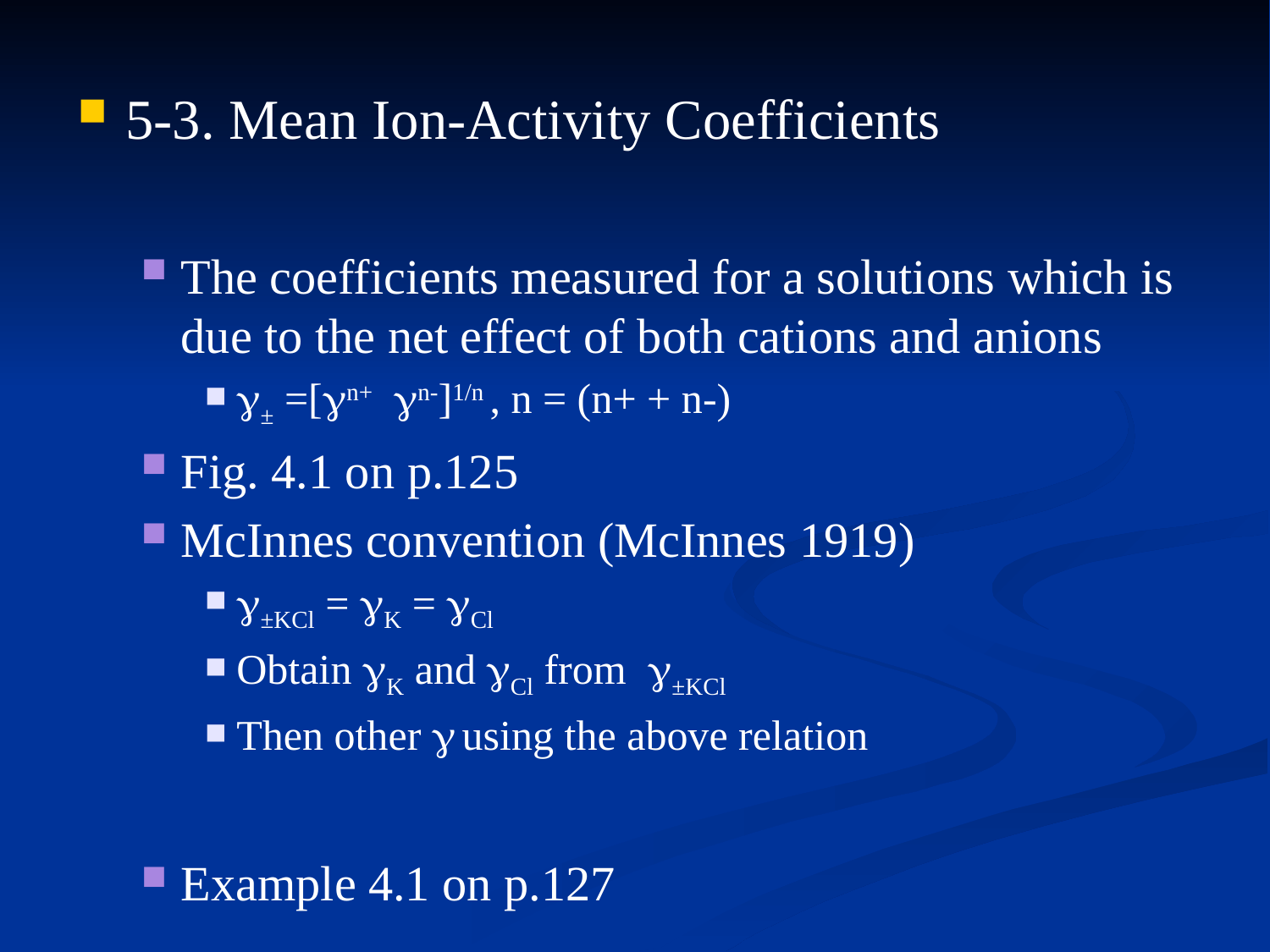

5-3. Mean Ion-Activity Coefficients

The coefficients measured for a solutions which is due to the net effect of both cations and anions
γ± =[γn+ γn-]1/n , n = (n+ + n-)
Fig. 4.1 on p.125
McInnes convention (McInnes 1919)
γ±KCl = γK = γCl
Obtain γK and γCl from γ±KCl
Then other γ using the above relation

Example 4.1 on p.127